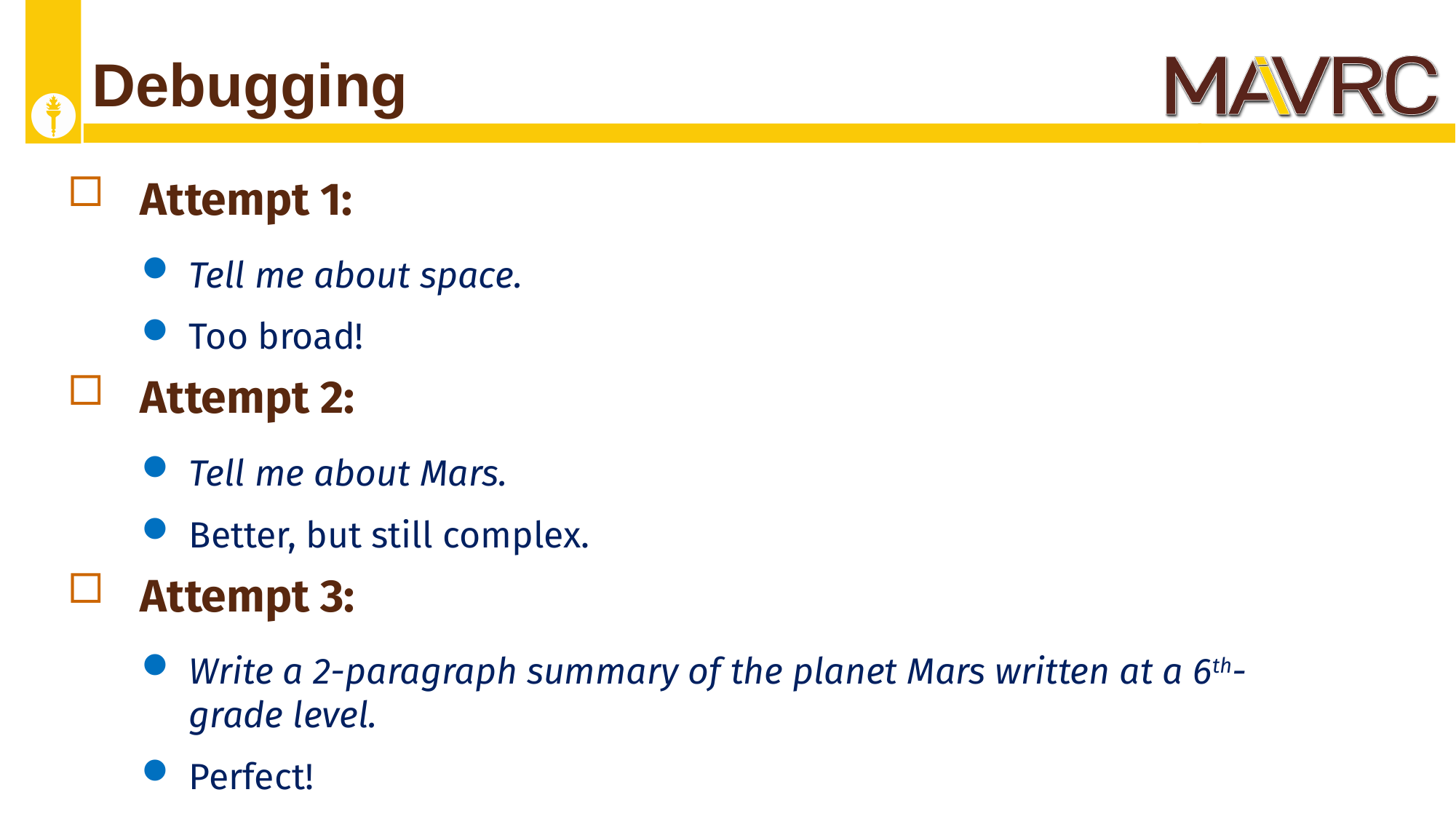

# Debugging
Attempt 1:
Tell me about space.
Too broad!

Attempt 2:
Tell me about Mars.
Better, but still complex.

Attempt 3:
Write a 2-paragraph summary of the planet Mars written at a 6th-grade level.
Perfect!